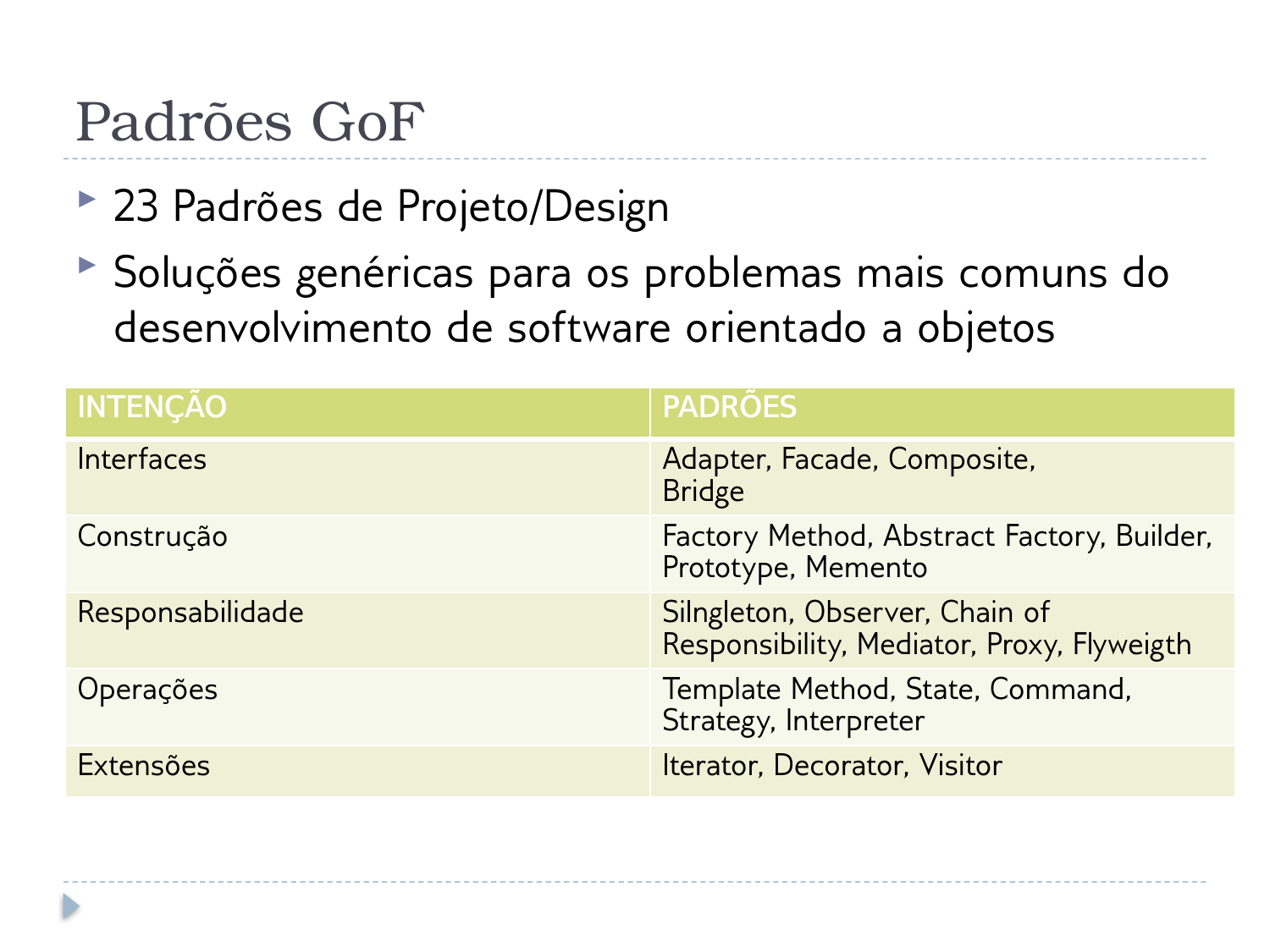

# Padrões GoF
23 Padrões de Projeto/Design
Soluções genéricas para os problemas mais comuns do desenvolvimento de software orientado a objetos
| INTENÇÃO | PADRÕES |
| --- | --- |
| Interfaces | Adapter, Facade, Composite, Bridge |
| Construção | Factory Method, Abstract Factory, Builder, Prototype, Memento |
| Responsabilidade | Silngleton, Observer, Chain of Responsibility, Mediator, Proxy, Flyweigth |
| Operações | Template Method, State, Command, Strategy, Interpreter |
| Extensões | Iterator, Decorator, Visitor |